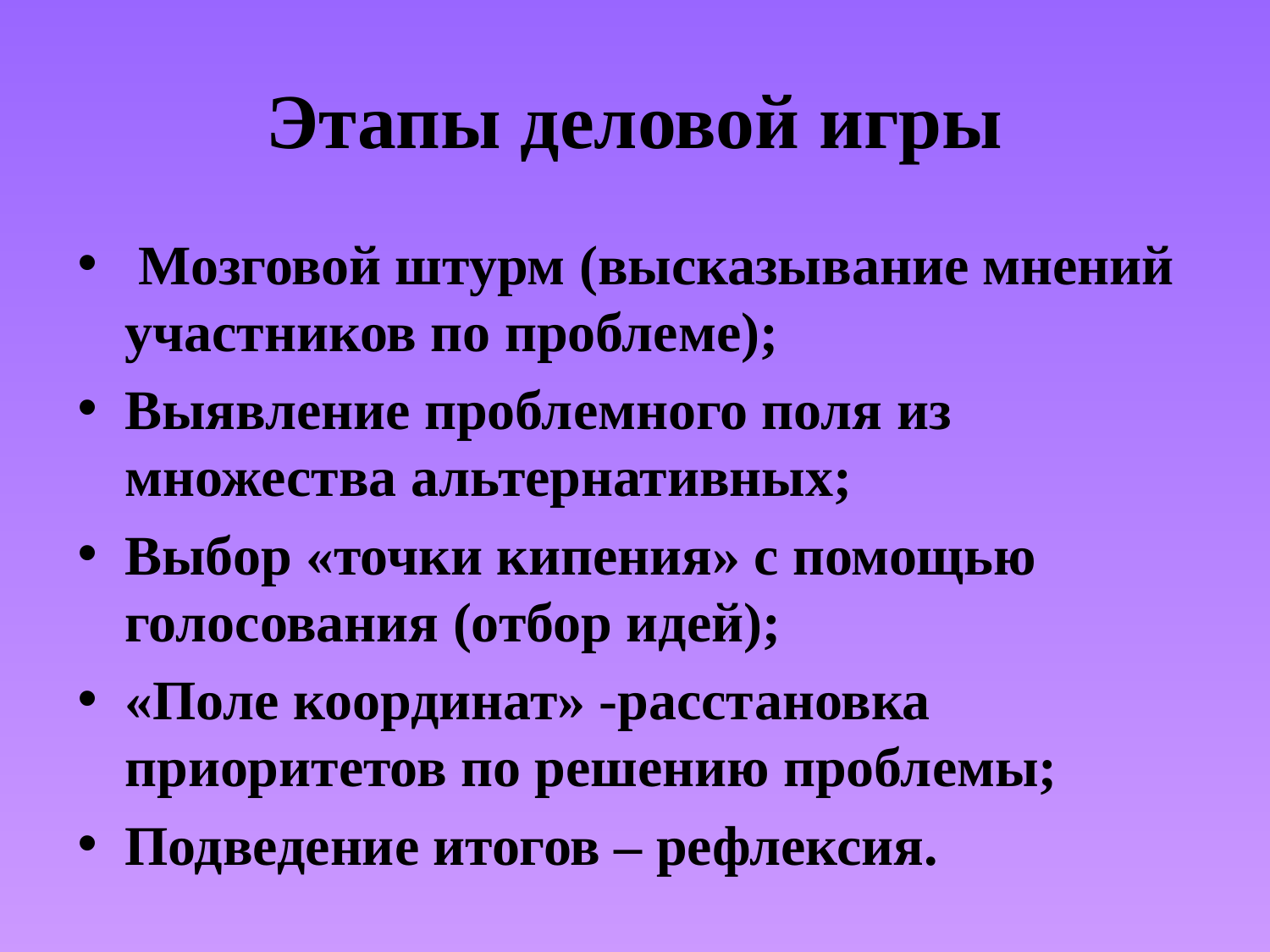

# Этапы деловой игры
 Мозговой штурм (высказывание мнений участников по проблеме);
Выявление проблемного поля из множества альтернативных;
Выбор «точки кипения» с помощью голосования (отбор идей);
«Поле координат» -расстановка приоритетов по решению проблемы;
Подведение итогов – рефлексия.